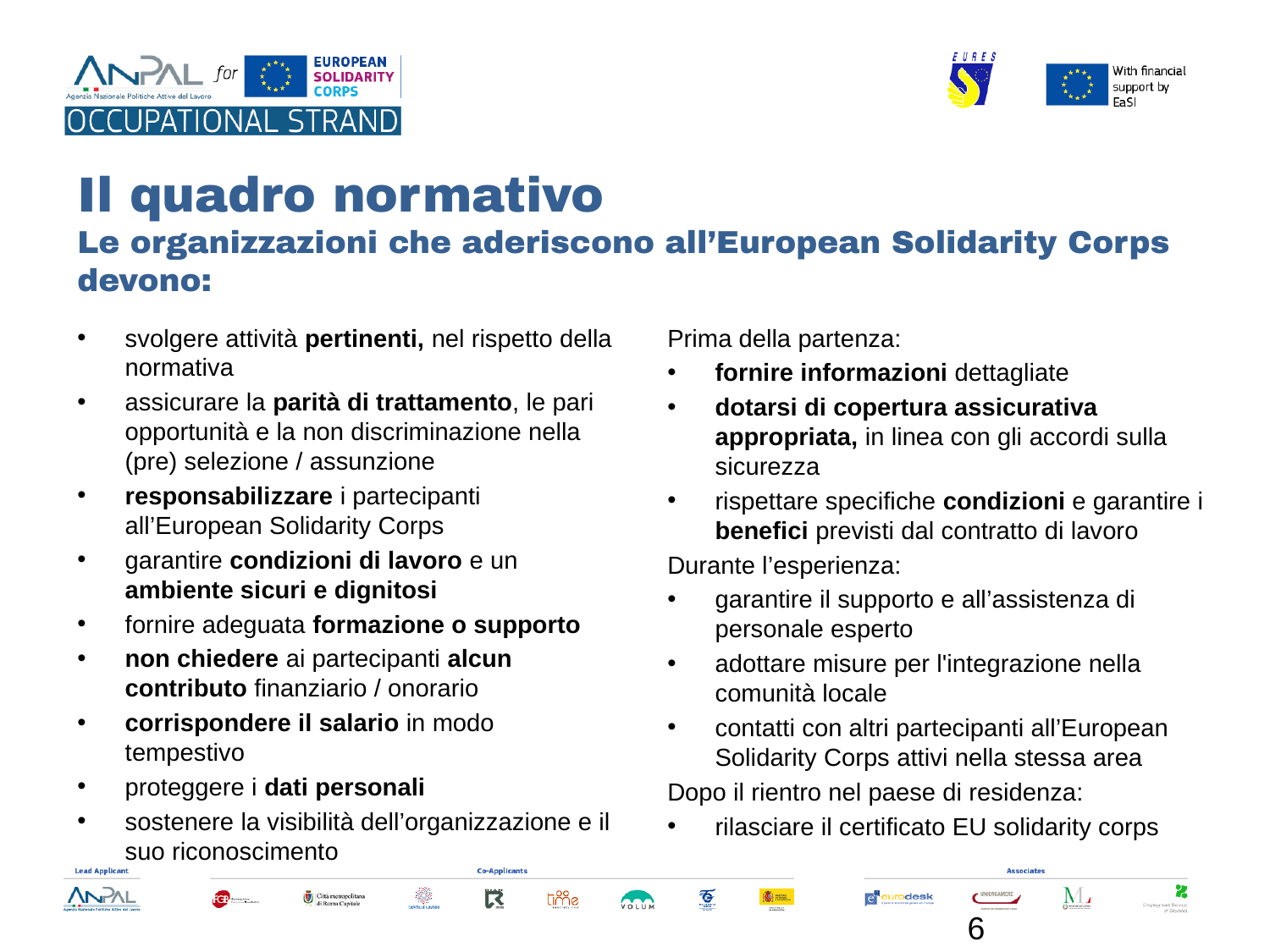

# Il quadro normativo Le organizzazioni che aderiscono all’European Solidarity Corps devono:
svolgere attività pertinenti, nel rispetto della normativa
assicurare la parità di trattamento, le pari opportunità e la non discriminazione nella (pre) selezione / assunzione
responsabilizzare i partecipanti all’European Solidarity Corps
garantire condizioni di lavoro e un ambiente sicuri e dignitosi
fornire adeguata formazione o supporto
non chiedere ai partecipanti alcun contributo finanziario / onorario
corrispondere il salario in modo tempestivo
proteggere i dati personali
sostenere la visibilità dell’organizzazione e il suo riconoscimento
Prima della partenza:
fornire informazioni dettagliate
dotarsi di copertura assicurativa appropriata, in linea con gli accordi sulla sicurezza
rispettare specifiche condizioni e garantire i benefici previsti dal contratto di lavoro
Durante l’esperienza:
garantire il supporto e all’assistenza di personale esperto
adottare misure per l'integrazione nella comunità locale
contatti con altri partecipanti all’European Solidarity Corps attivi nella stessa area
Dopo il rientro nel paese di residenza:
rilasciare il certificato EU solidarity corps
6